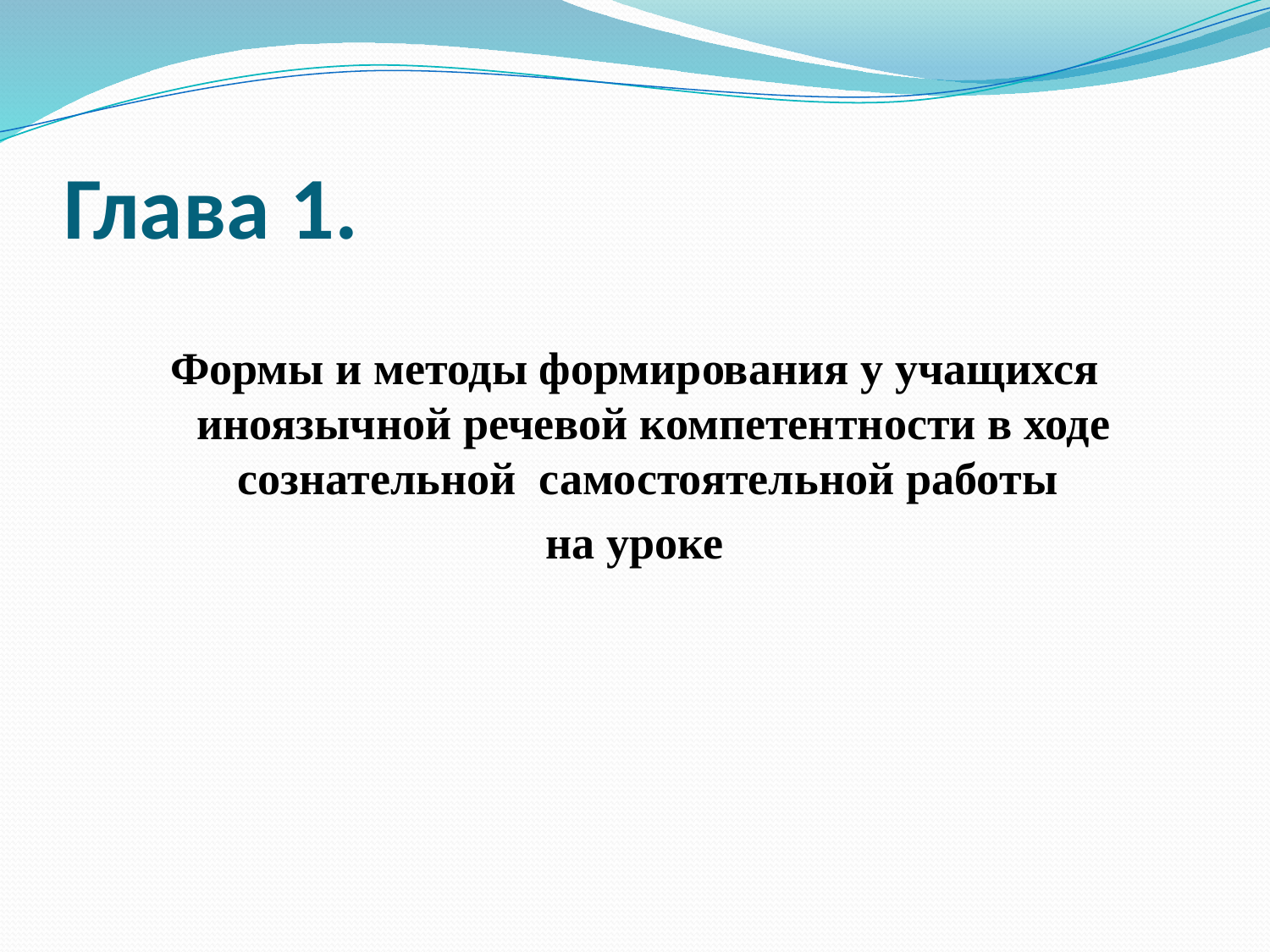

# Глава 1.

Формы и методы формирования у учащихся иноязычной речевой компетентности в ходе сознательной  самостоятельной работы
на уроке